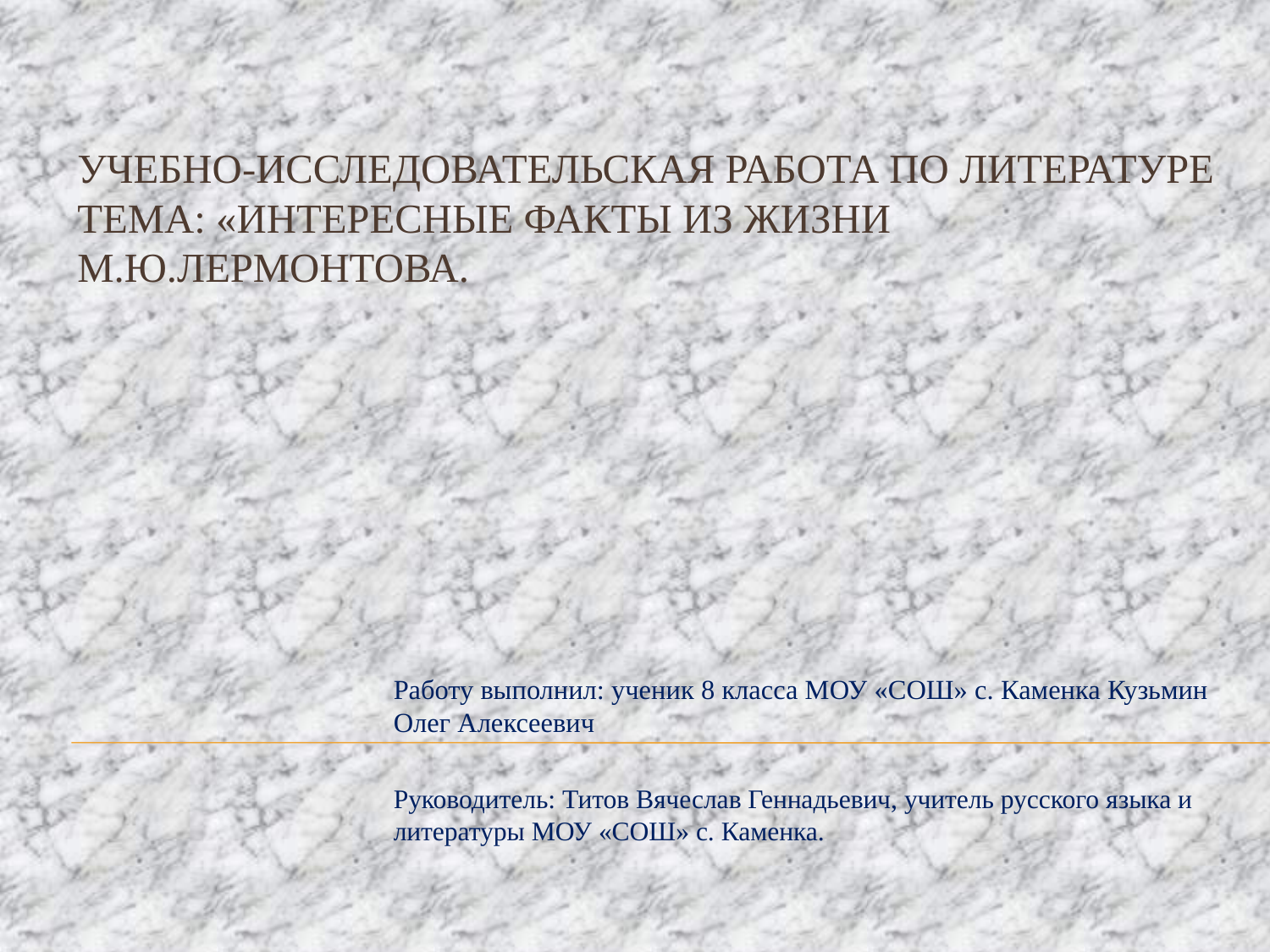

# Учебно-исследовательская работа по литературе Тема: «Интересные факты из жизни М.Ю.Лермонтова.
Работу выполнил: ученик 8 класса МОУ «СОШ» с. Каменка Кузьмин Олег Алексеевич

Руководитель: Титов Вячеслав Геннадьевич, учитель русского языка и литературы МОУ «СОШ» с. Каменка.